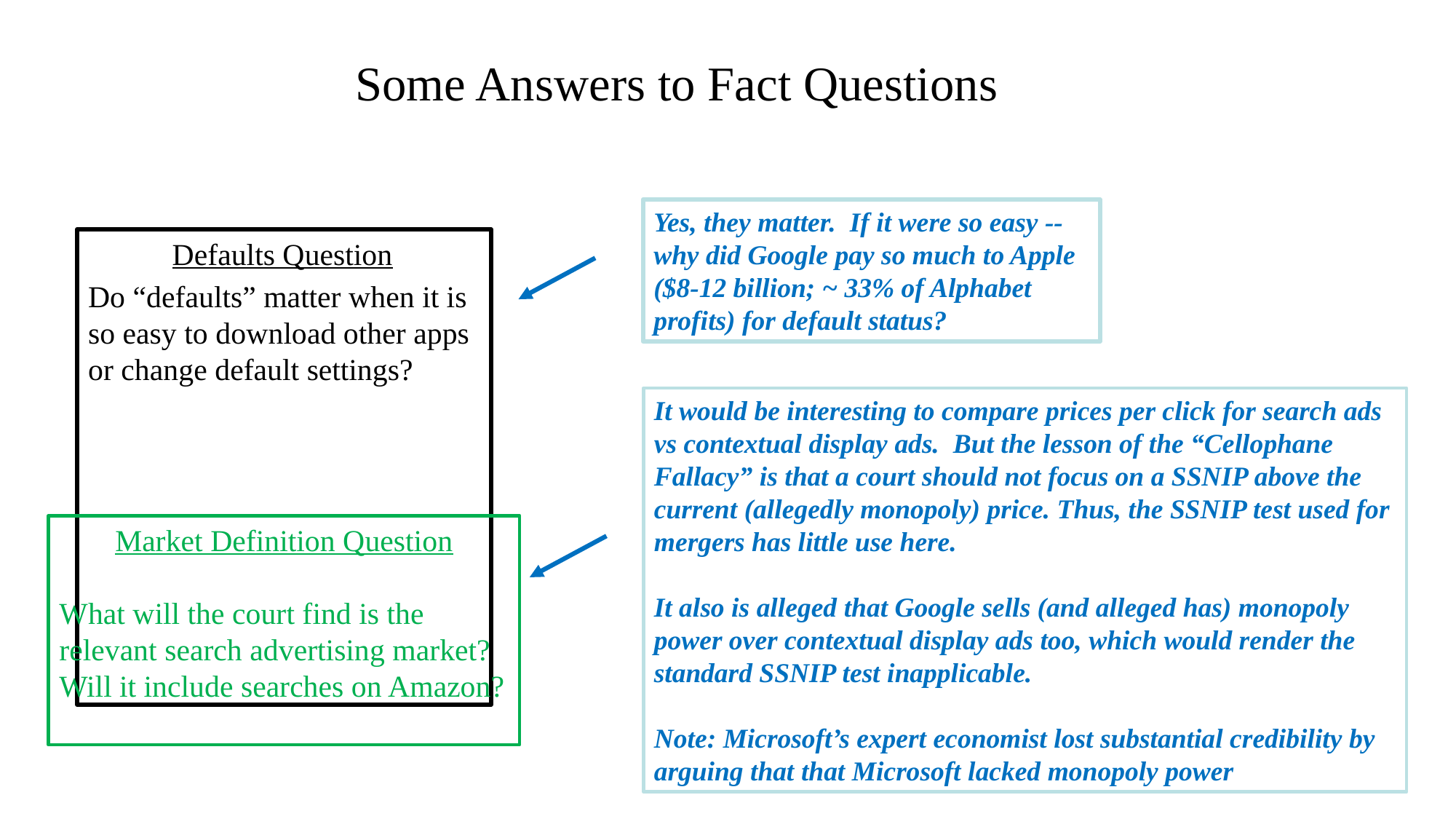

# Some Answers to Fact Questions
Yes, they matter.  If it were so easy -- why did Google pay so much to Apple ($8-12 billion; ~ 33% of Alphabet profits) for default status?
           Defaults Question
Do “defaults” matter when it is so easy to download other apps or change default settings?
It would be interesting to compare prices per click for search ads vs contextual display ads.  But the lesson of the “Cellophane Fallacy” is that a court should not focus on a SSNIP above the current (allegedly monopoly) price. Thus, the SSNIP test used for mergers has little use here.

It also is alleged that Google sells (and alleged has) monopoly power over contextual display ads too, which would render the standard SSNIP test inapplicable.

Note: Microsoft’s expert economist lost substantial credibility by arguing that that Microsoft lacked monopoly power
Market Definition Question

What will the court find is the relevant search advertising market?  Will it include searches on Amazon?